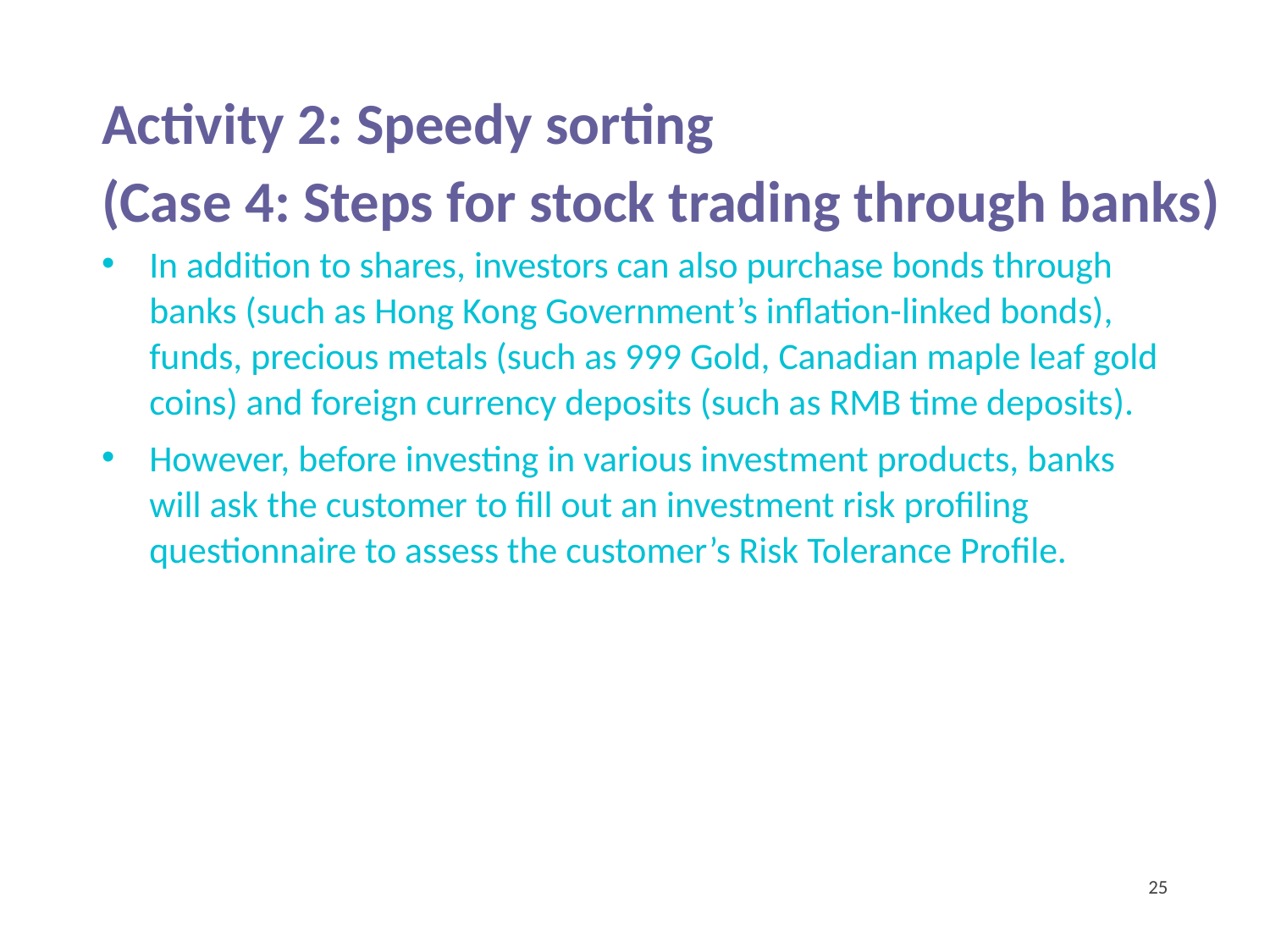

Activity 2: Speedy sorting
(Case 4: Steps for stock trading through banks)
In addition to shares, investors can also purchase bonds through banks (such as Hong Kong Government’s inflation-linked bonds), funds, precious metals (such as 999 Gold, Canadian maple leaf gold coins) and foreign currency deposits (such as RMB time deposits).
However, before investing in various investment products, banks will ask the customer to fill out an investment risk profiling questionnaire to assess the customer’s Risk Tolerance Profile.
25